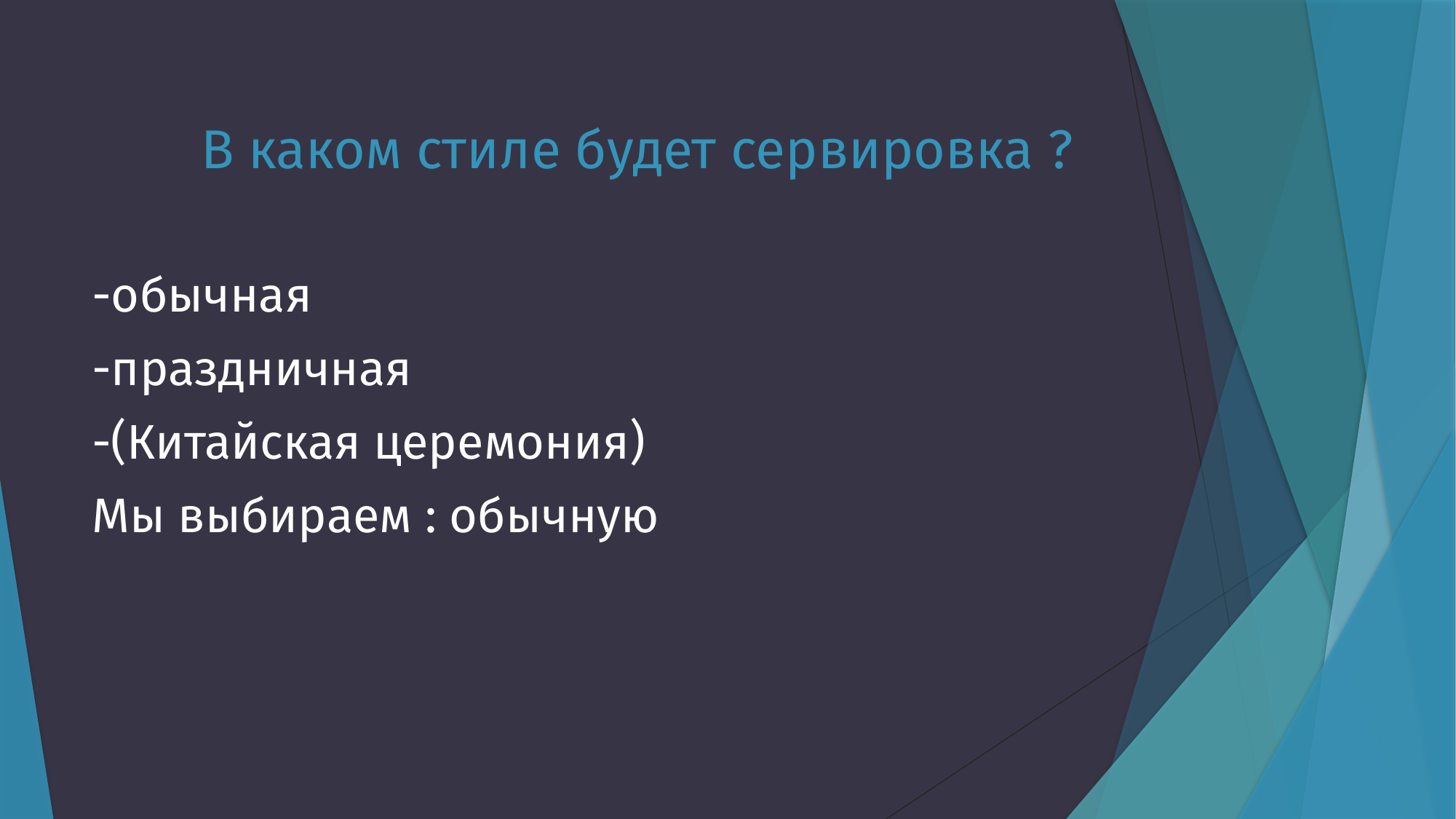

# В каком стиле будет сервировка ?
-обычная
-праздничная
-(Китайская церемония)
Мы выбираем : обычную